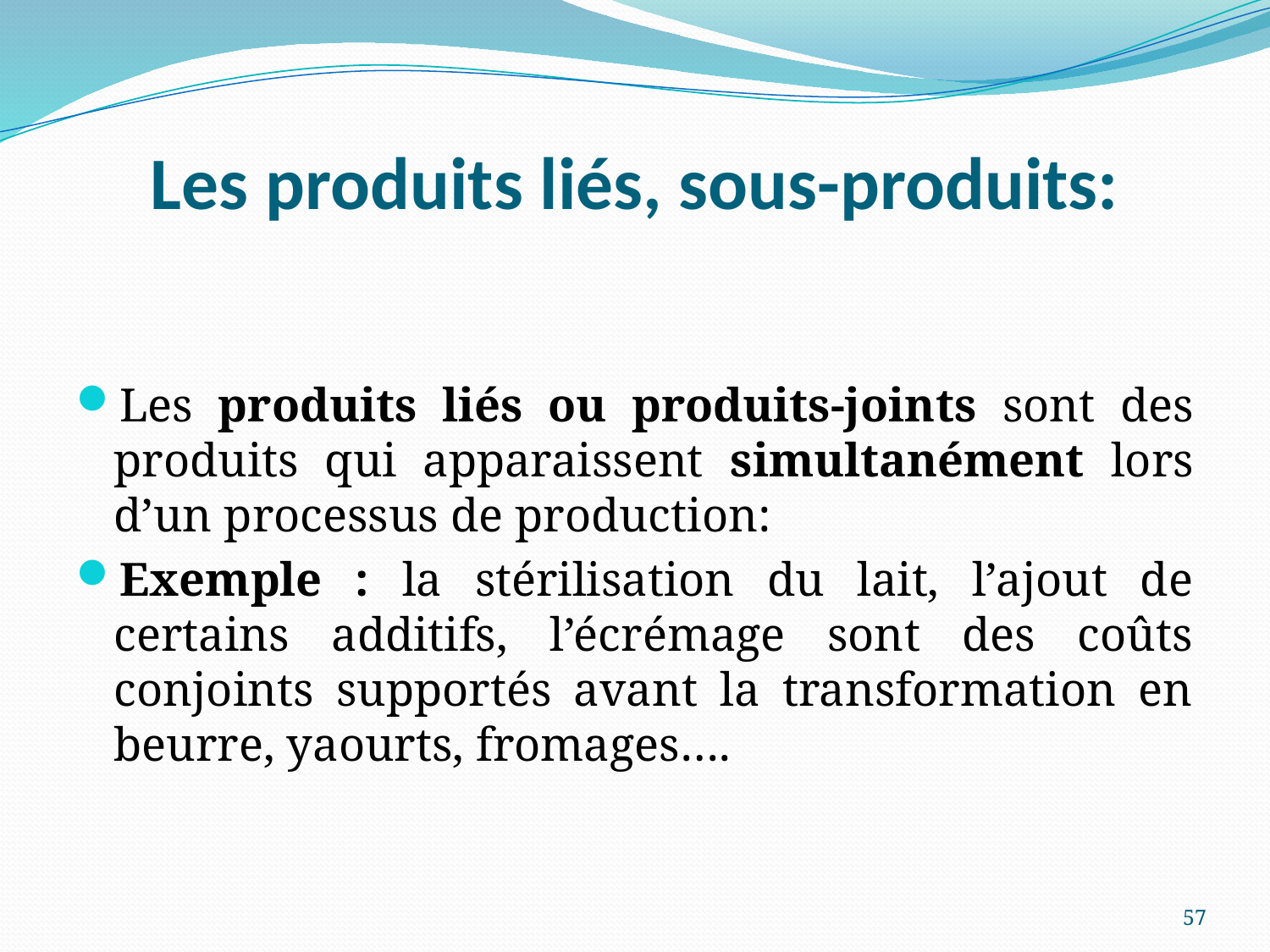

# Les produits liés, sous-produits:
Les produits liés ou produits-joints sont des produits qui apparaissent simultanément lors d’un processus de production:
Exemple : la stérilisation du lait, l’ajout de certains additifs, l’écrémage sont des coûts conjoints supportés avant la transformation en beurre, yaourts, fromages….
57